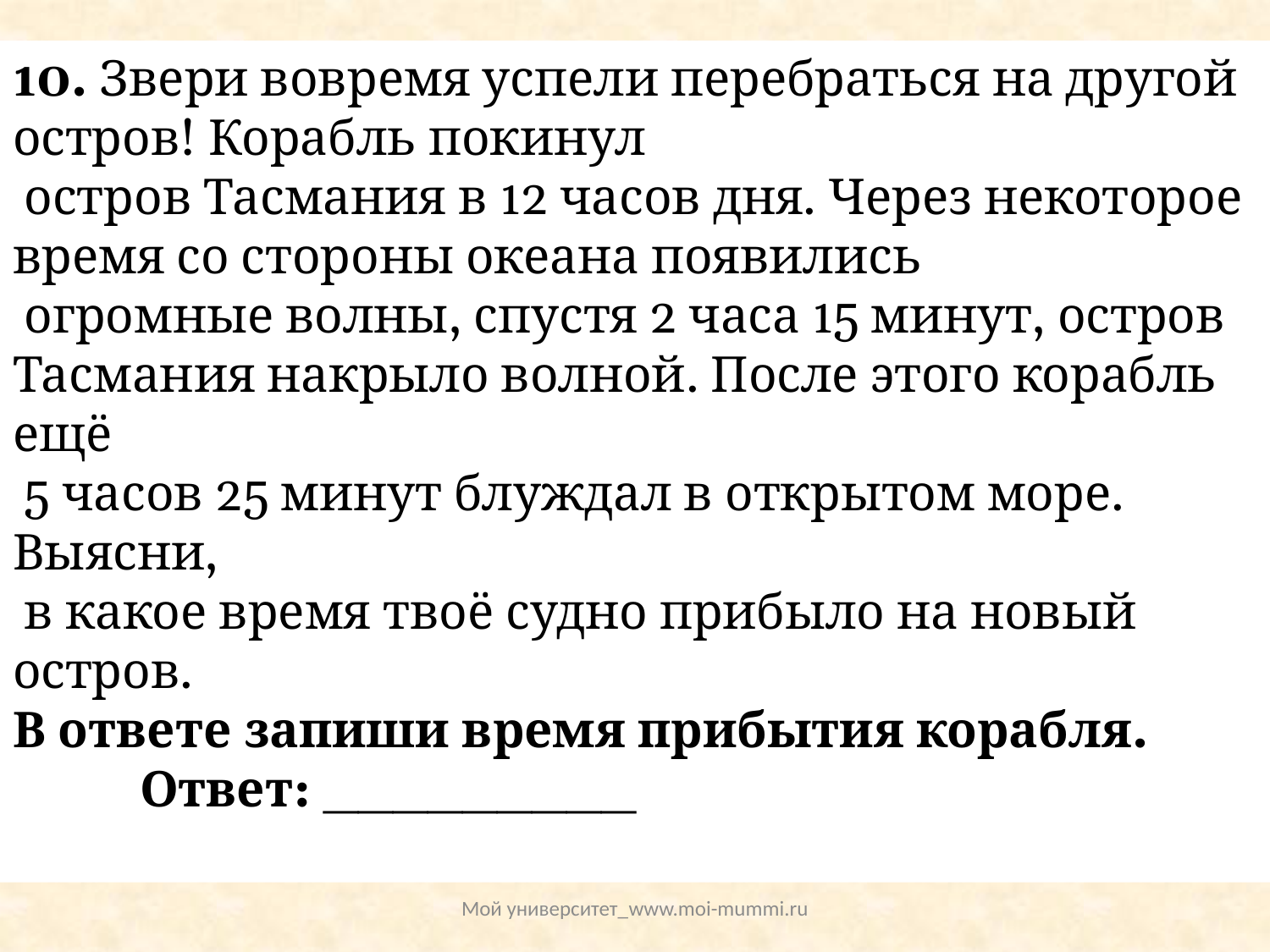

10. Звери вовремя успели перебраться на другой остров! Корабль покинул
 остров Тасмания в 12 часов дня. Через некоторое время со стороны океана появились
 огромные волны, спустя 2 часа 15 минут, остров
Тасмания накрыло волной. После этого корабль ещё
 5 часов 25 минут блуждал в открытом море. Выясни,
 в какое время твоё судно прибыло на новый остров.
В ответе запиши время прибытия корабля.		Ответ: _________

Мой университет_www.moi-mummi.ru